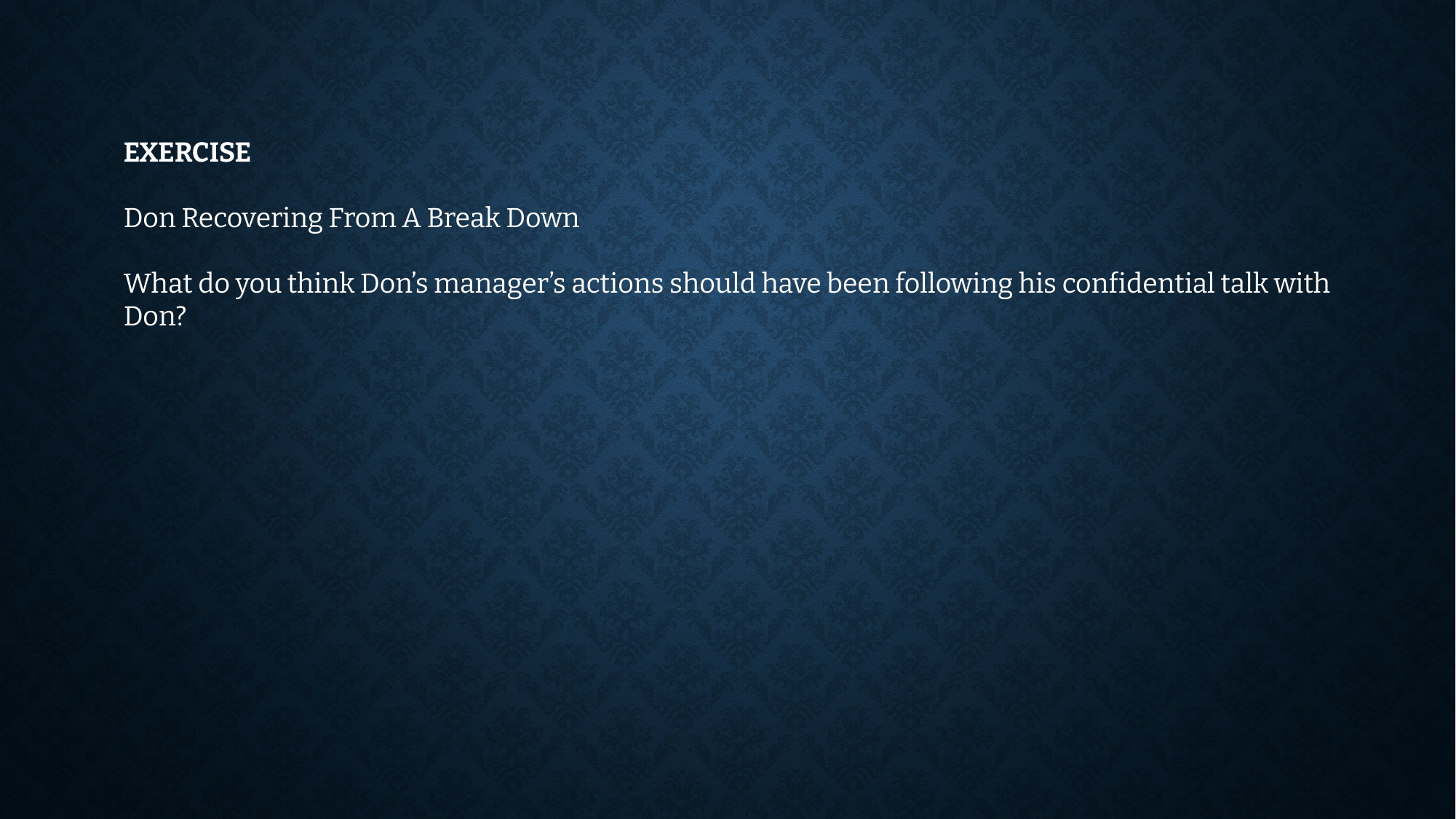

EXERCISE

Don Recovering From A Break Down

What do you think Don’s manager’s actions should have been following his confidential talk with Don?